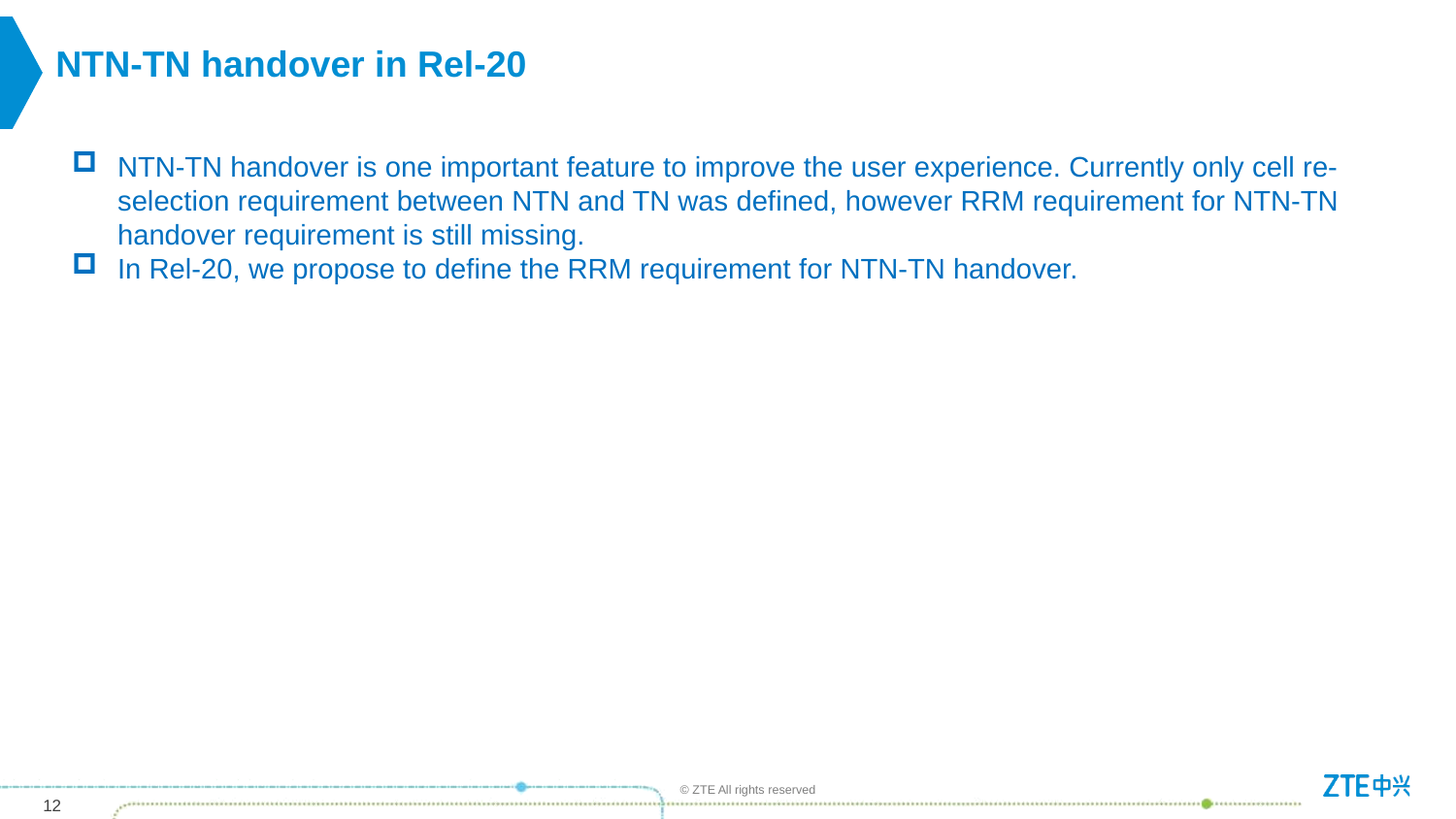

# NTN-TN handover in Rel-20

NTN-TN handover is one important feature to improve the user experience. Currently only cell re-selection requirement between NTN and TN was defined, however RRM requirement for NTN-TN handover requirement is still missing.
In Rel-20, we propose to define the RRM requirement for NTN-TN handover.